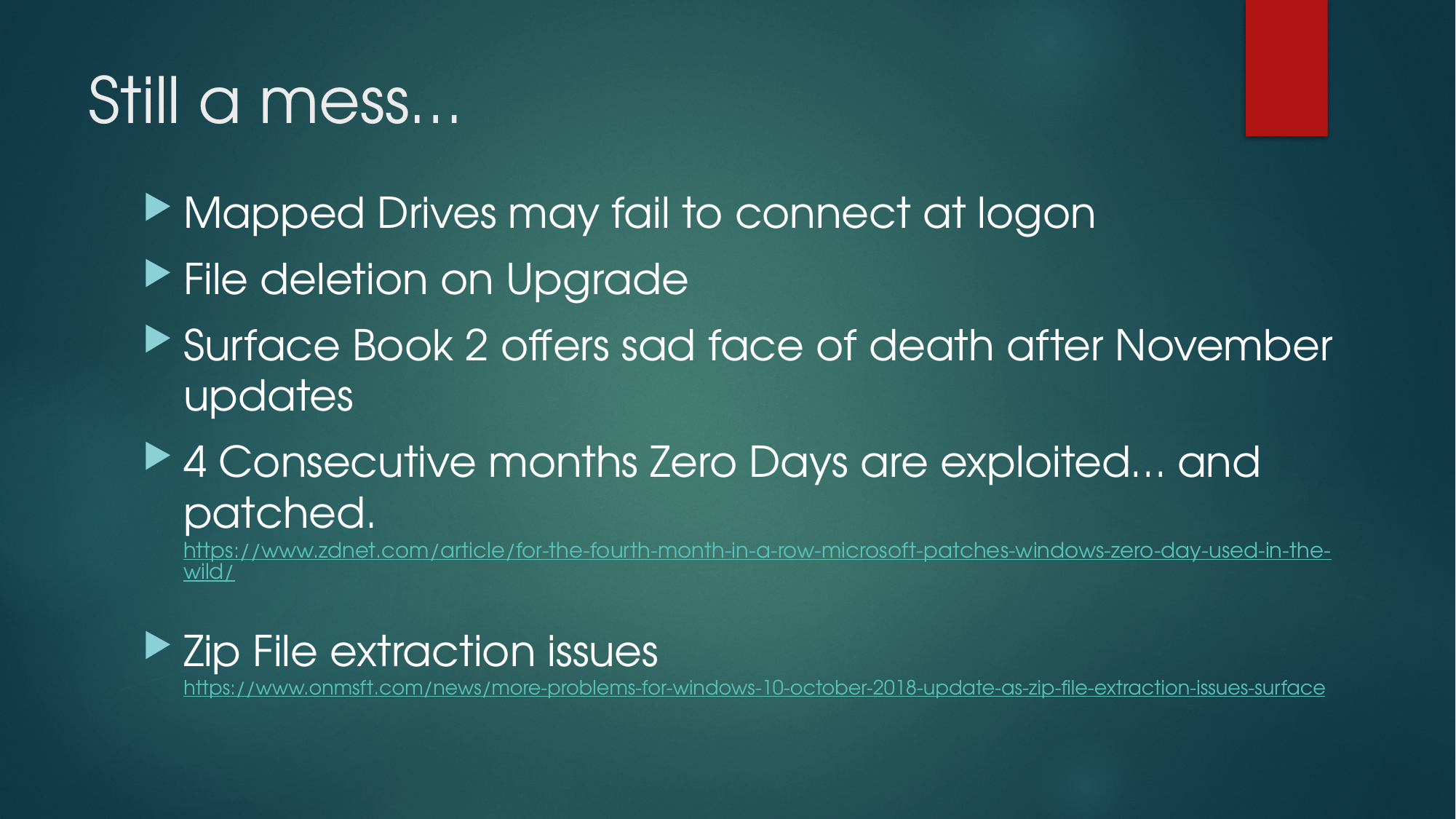

# Still a mess…
Mapped Drives may fail to connect at logon
File deletion on Upgrade
Surface Book 2 offers sad face of death after November updates
4 Consecutive months Zero Days are exploited… and patched.
https://www.zdnet.com/article/for-the-fourth-month-in-a-row-microsoft-patches-windows-zero-day-used-in-the-wild/
Zip File extraction issues
https://www.onmsft.com/news/more-problems-for-windows-10-october-2018-update-as-zip-file-extraction-issues-surface